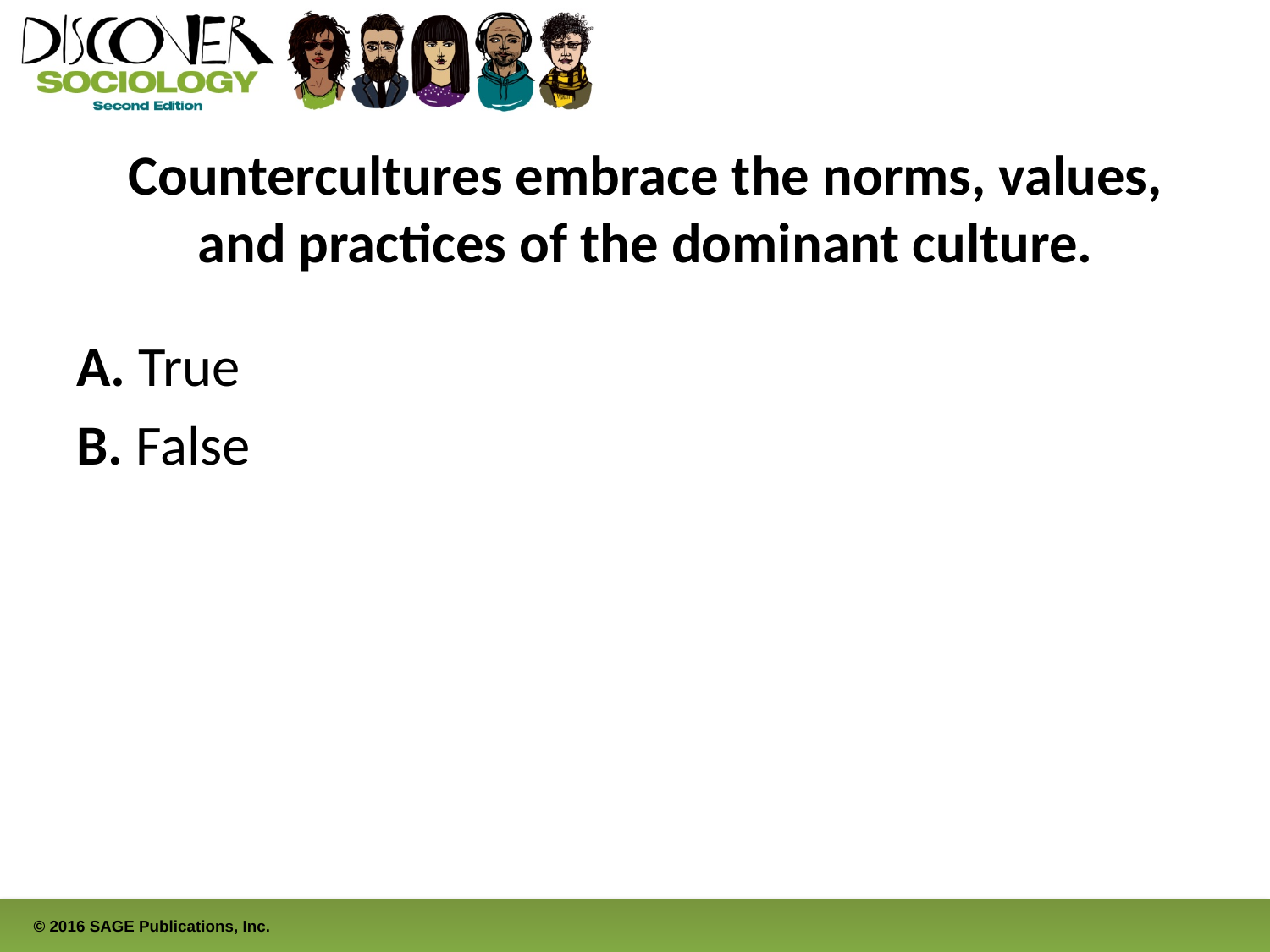

# Countercultures embrace the norms, values, and practices of the dominant culture.
A. True
B. False